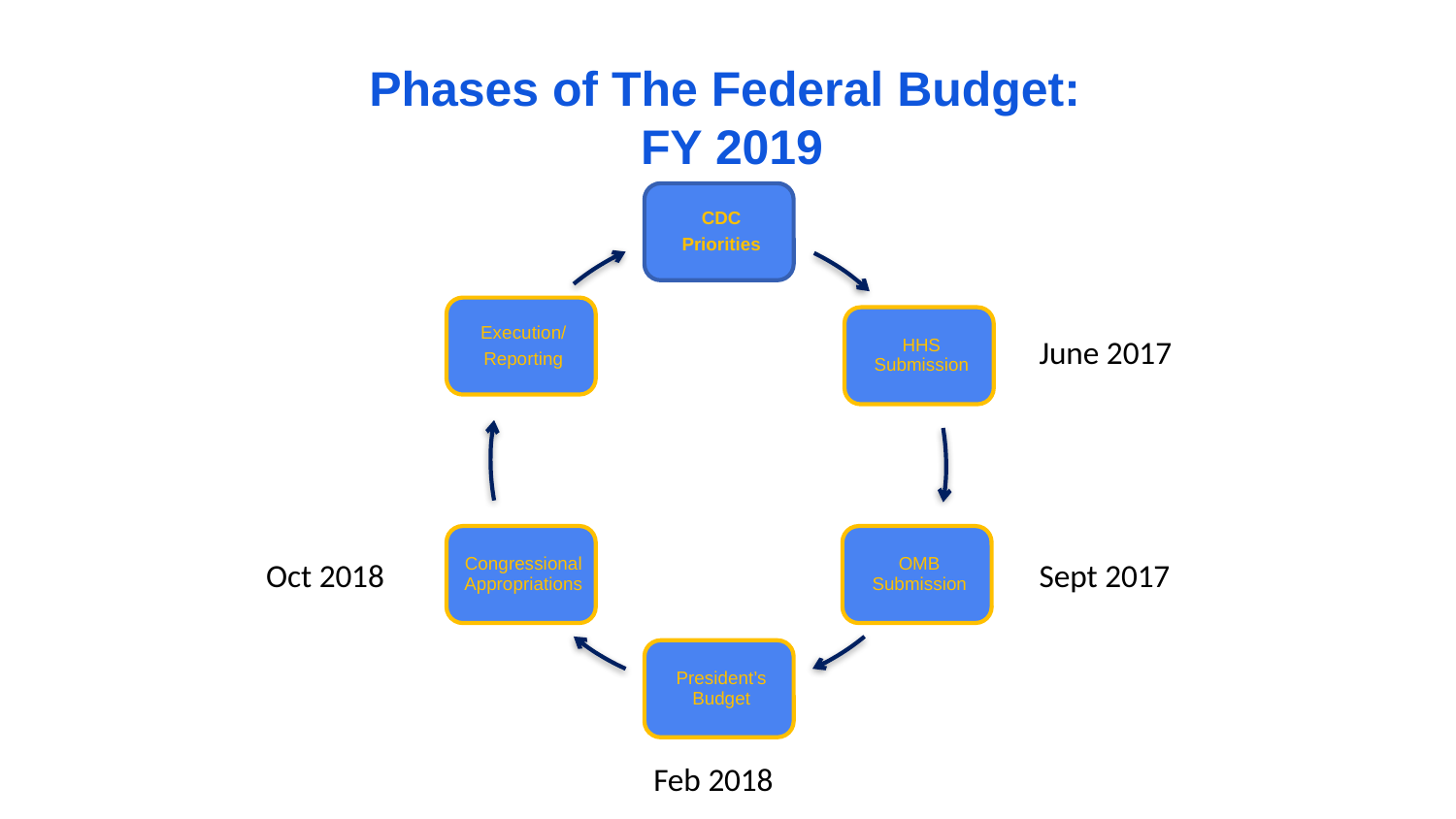

# Phases of The Federal Budget: FY 2019
CDC
Priorities
HHS Submission
OMB Submission
President’s Budget
Congressional Appropriations
Execution/
Reporting
June 2017
Oct 2018
Sept 2017
Feb 2018